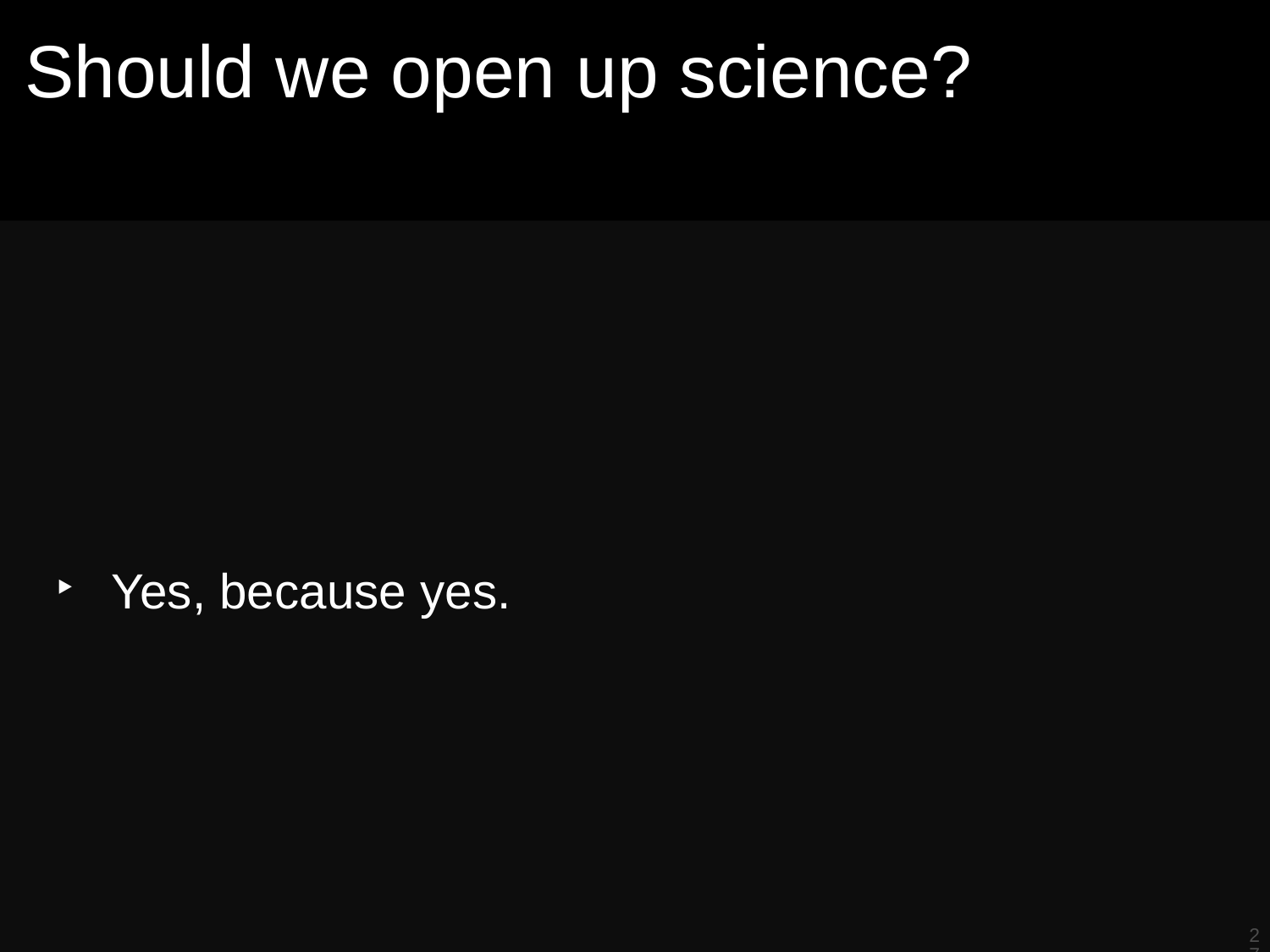

# Should we open up science?
Yes, because yes.
27